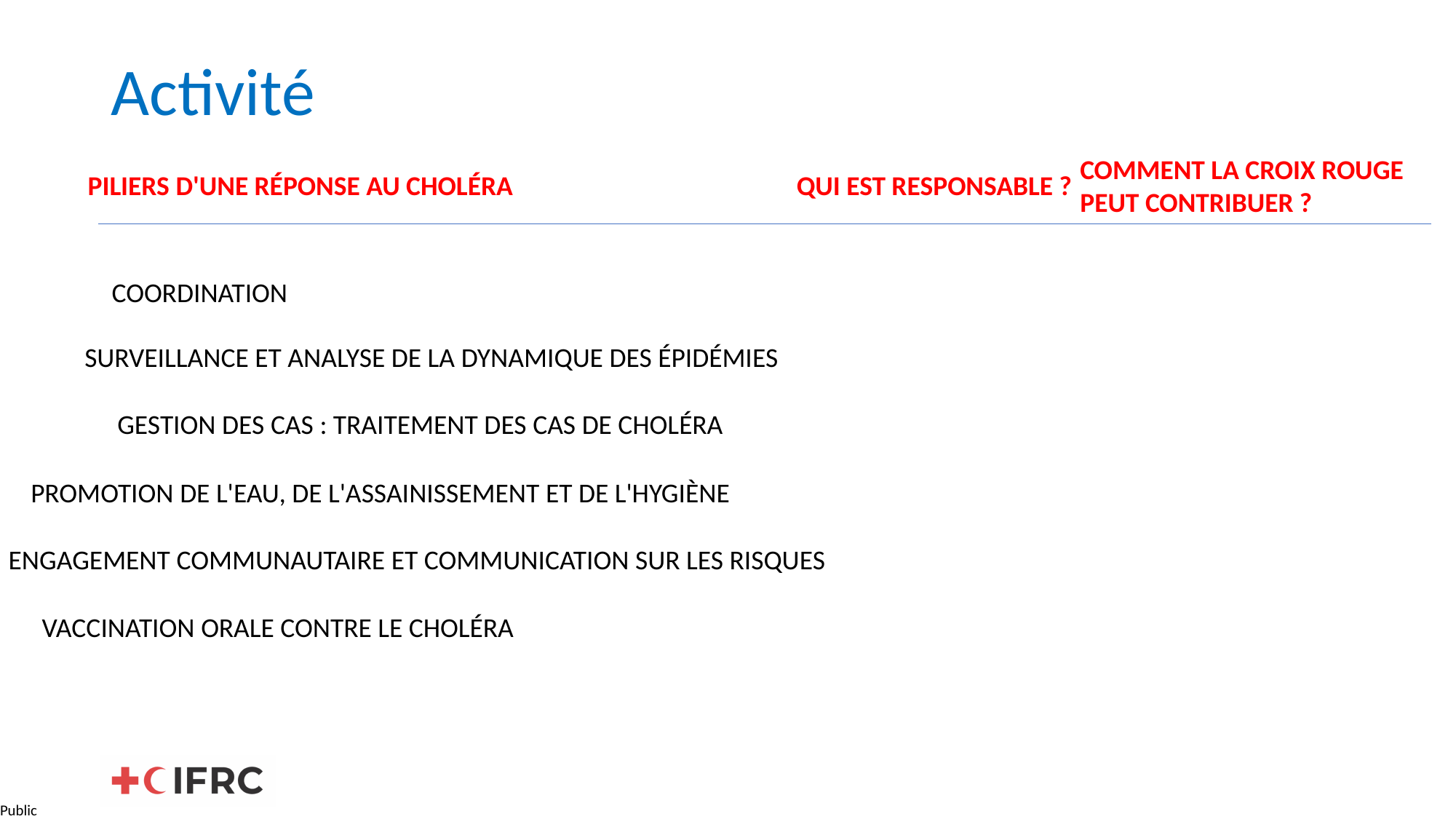

# Activité
COMMENT LA CROIX ROUGE
PEUT CONTRIBUER ?
PILIERS D'UNE RÉPONSE AU CHOLÉRA
QUI EST RESPONSABLE ?
COORDINATION
SURVEILLANCE ET ANALYSE DE LA DYNAMIQUE DES ÉPIDÉMIES
GESTION DES CAS : TRAITEMENT DES CAS DE CHOLÉRA
PROMOTION DE L'EAU, DE L'ASSAINISSEMENT ET DE L'HYGIÈNE
ENGAGEMENT COMMUNAUTAIRE ET COMMUNICATION SUR LES RISQUES
VACCINATION ORALE CONTRE LE CHOLÉRA